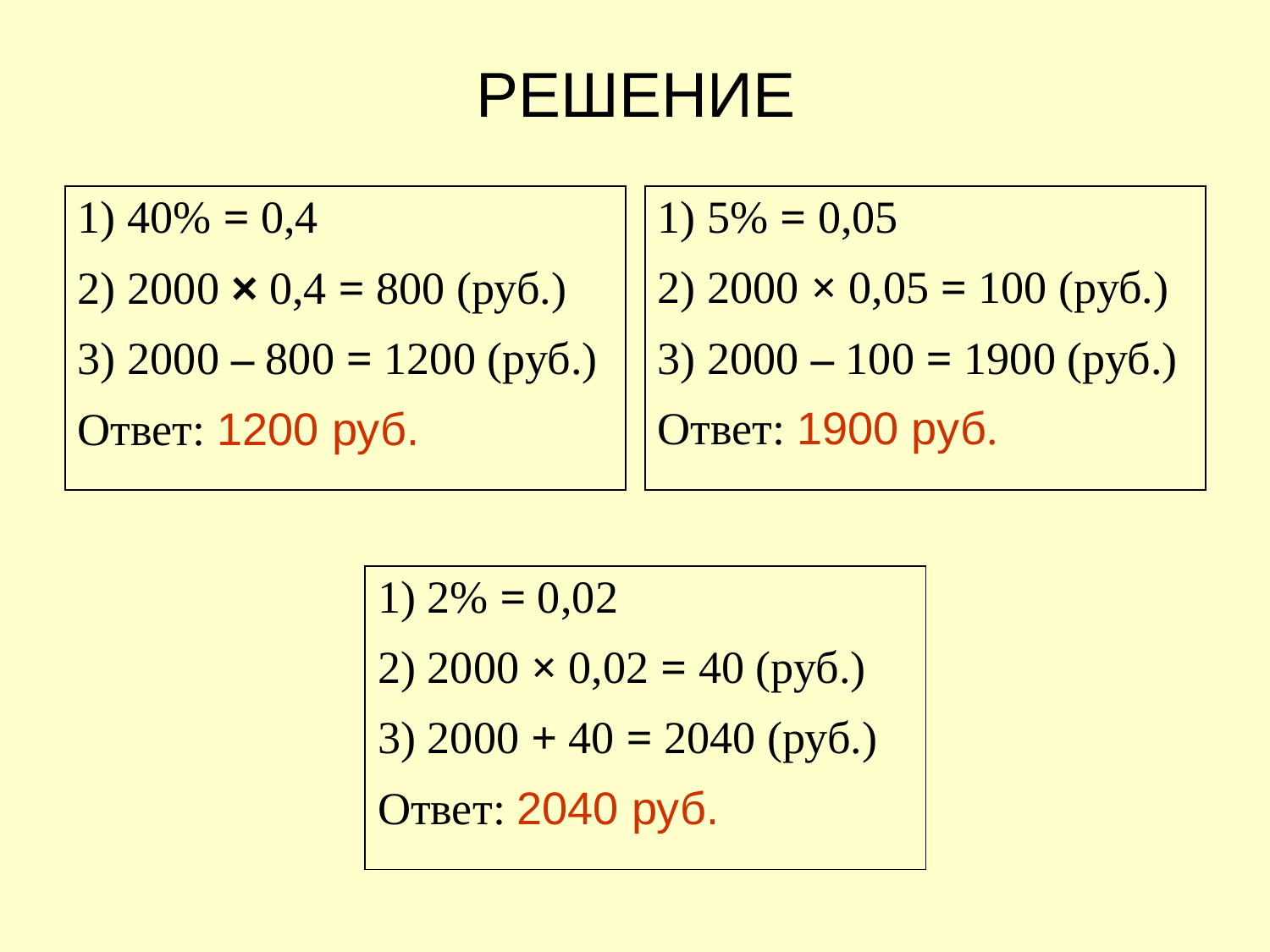

РЕШЕНИЕ
| 1) 40% = 0,4 2) 2000 × 0,4 = 800 (руб.) 3) 2000 – 800 = 1200 (руб.) Ответ: 1200 руб. |
| --- |
| 1) 5% = 0,05 2) 2000 × 0,05 = 100 (руб.) 3) 2000 – 100 = 1900 (руб.) Ответ: 1900 руб. |
| --- |
| 1) 2% = 0,02 2) 2000 × 0,02 = 40 (руб.) 3) 2000 + 40 = 2040 (руб.) Ответ: 2040 руб. |
| --- |